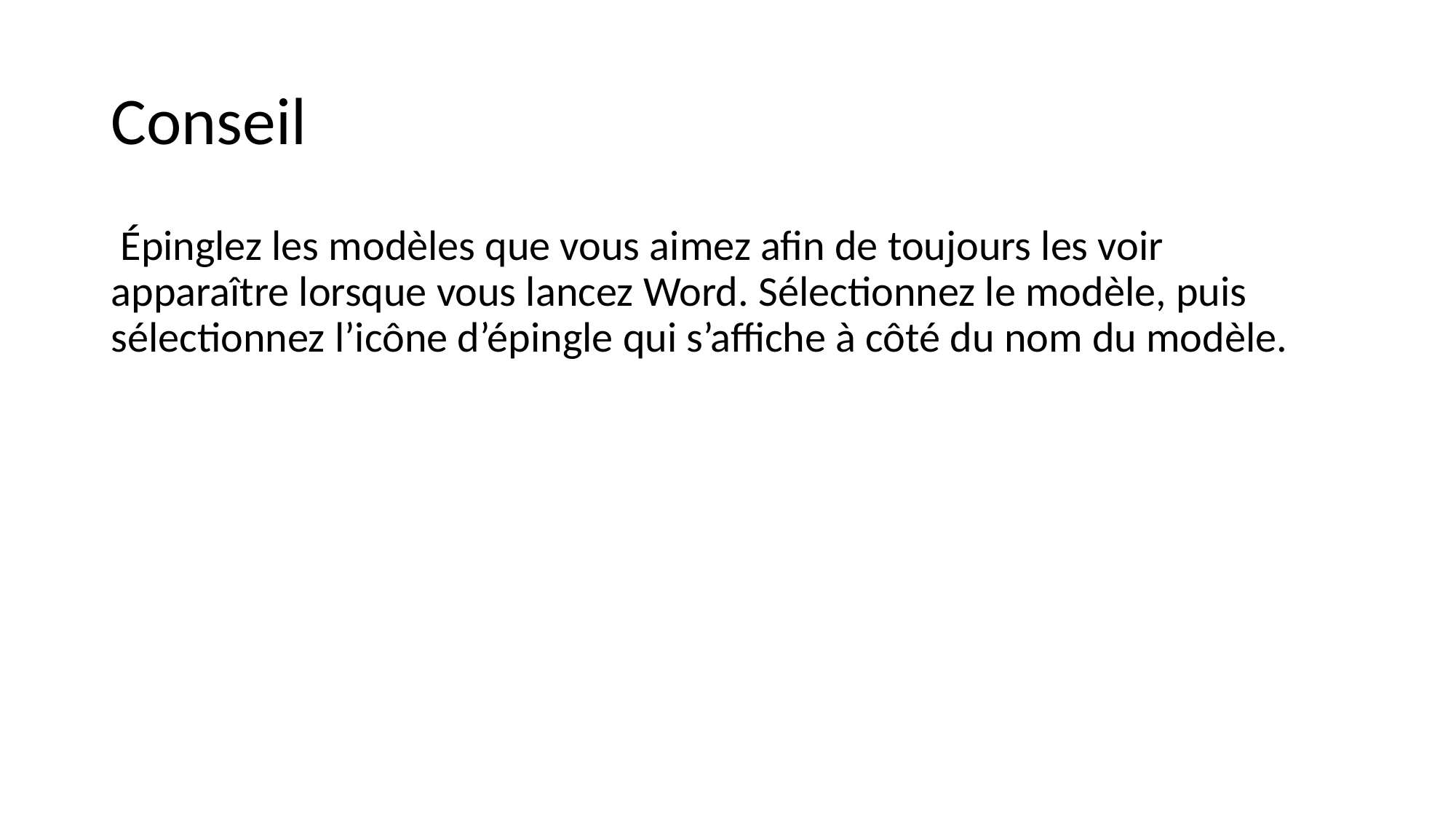

# Conseil
 Épinglez les modèles que vous aimez afin de toujours les voir apparaître lorsque vous lancez Word. Sélectionnez le modèle, puis sélectionnez l’icône d’épingle qui s’affiche à côté du nom du modèle.